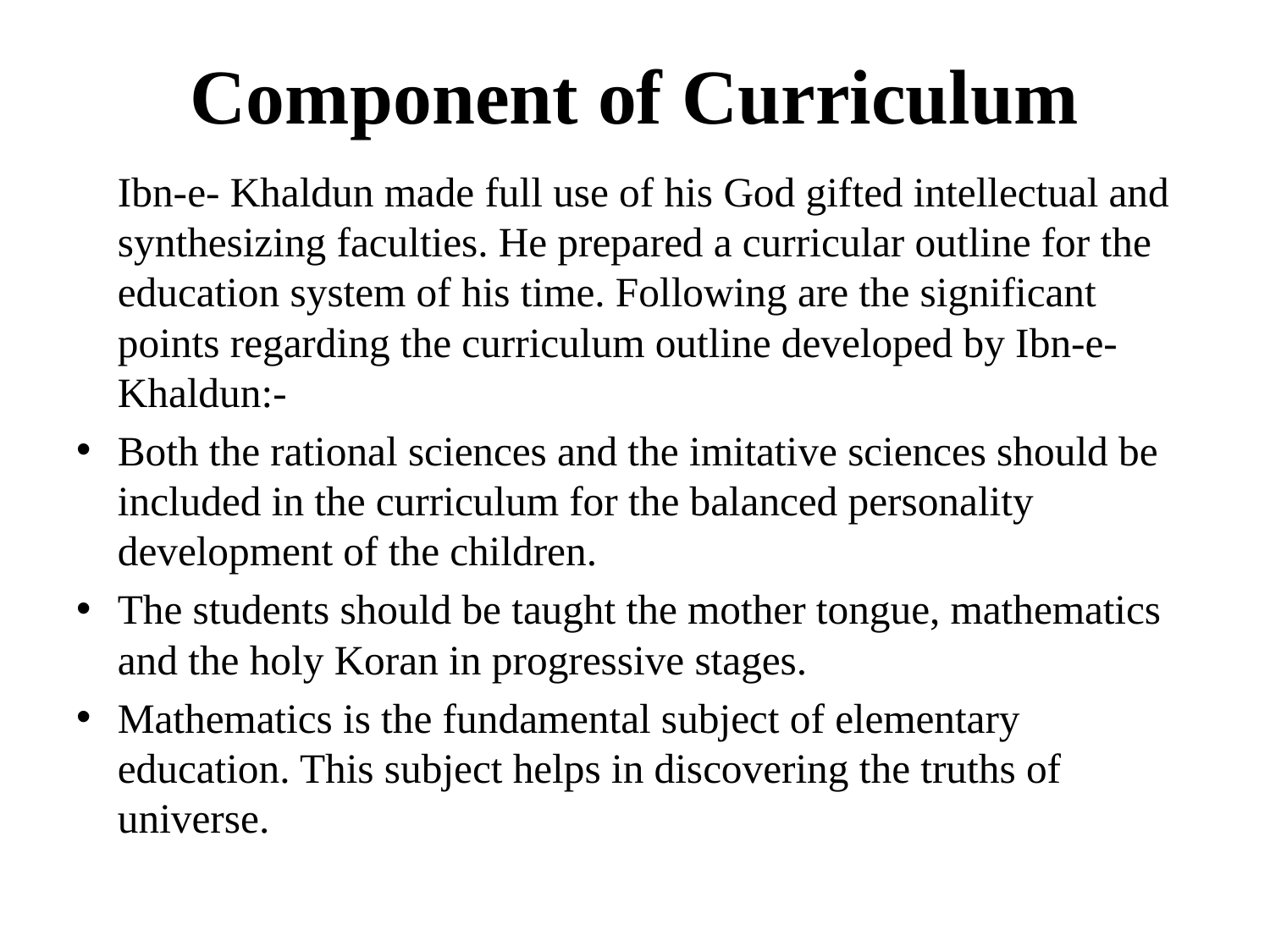

# Component of Curriculum
    Ibn-e- Khaldun made full use of his God gifted intellectual and synthesizing faculties. He prepared a curricular outline for the education system of his time. Following are the significant points regarding the curriculum outline developed by Ibn-e- Khaldun:-
Both the rational sciences and the imitative sciences should be included in the curriculum for the balanced personality development of the children.
The students should be taught the mother tongue, mathematics and the holy Koran in progressive stages.
Mathematics is the fundamental subject of elementary education. This subject helps in discovering the truths of universe.